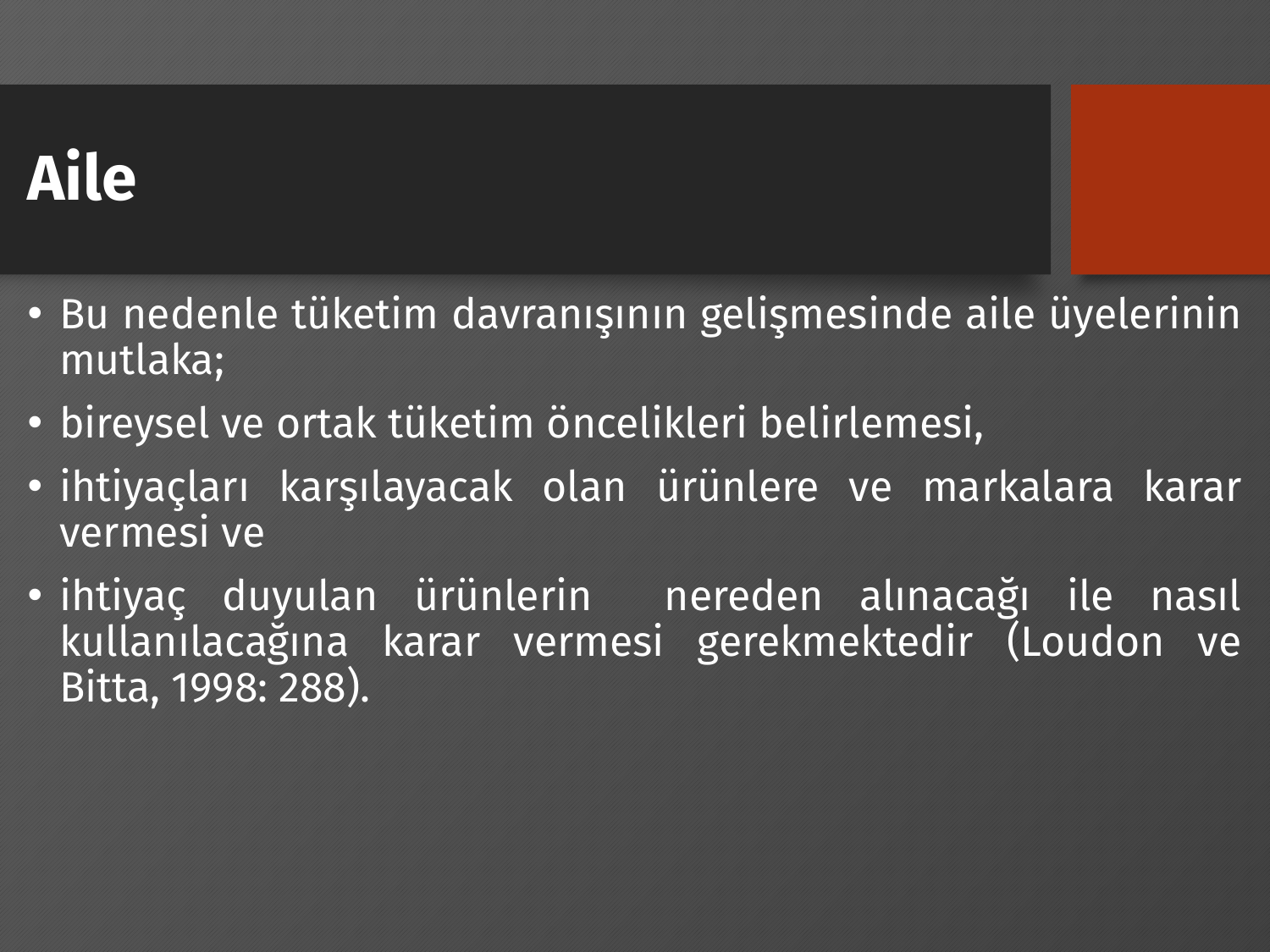

# Aile
Bu nedenle tüketim davranışının gelişmesinde aile üyelerinin mutlaka;
bireysel ve ortak tüketim öncelikleri belirlemesi,
ihtiyaçları karşılayacak olan ürünlere ve markalara karar vermesi ve
ihtiyaç duyulan ürünlerin  nereden alınacağı ile nasıl kullanılacağına karar vermesi gerekmektedir (Loudon ve Bitta, 1998: 288).